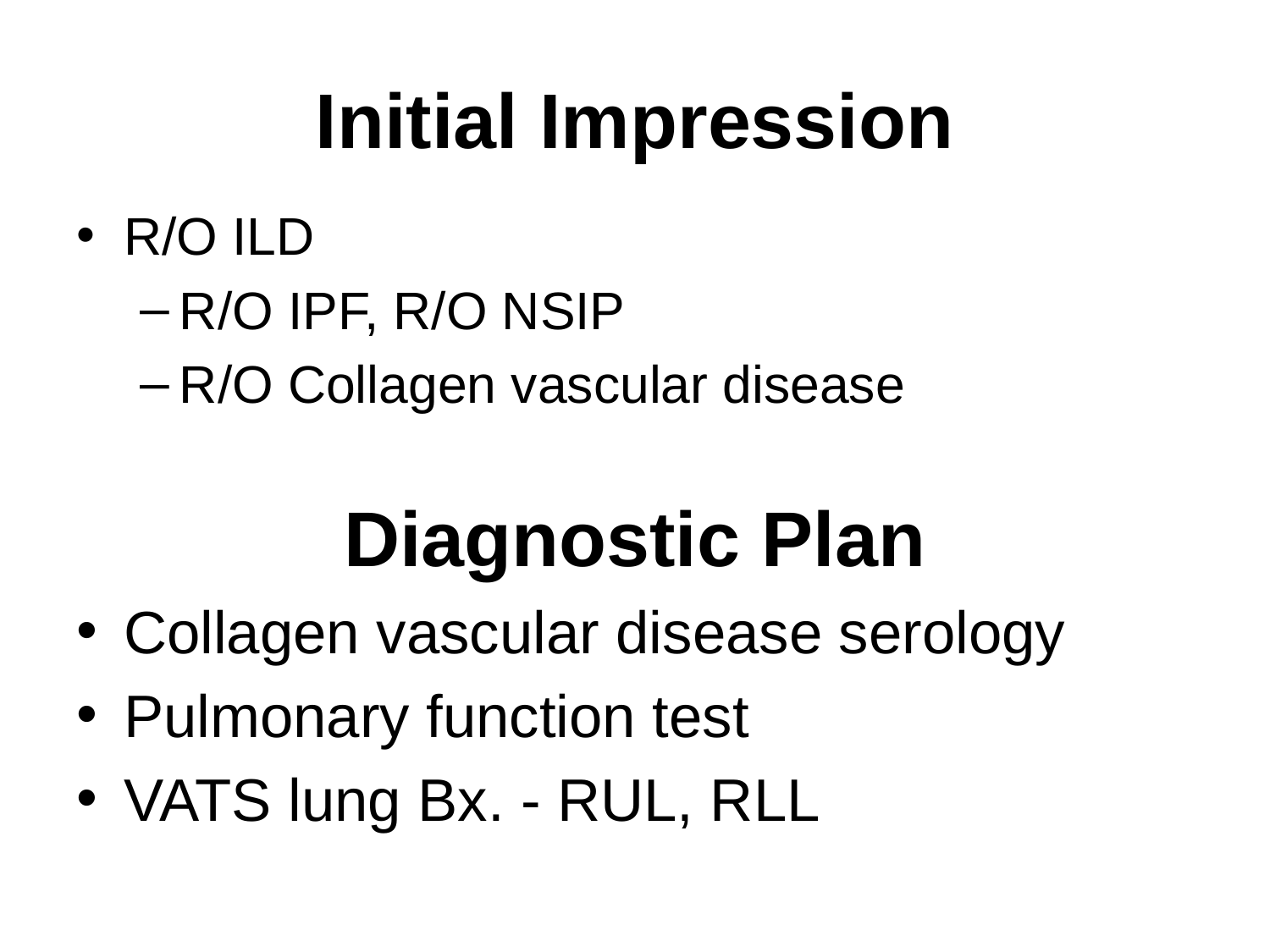

# Initial Impression
R/O ILD
R/O IPF, R/O NSIP
R/O Collagen vascular disease

Diagnostic Plan
Collagen vascular disease serology
Pulmonary function test
VATS lung Bx. - RUL, RLL